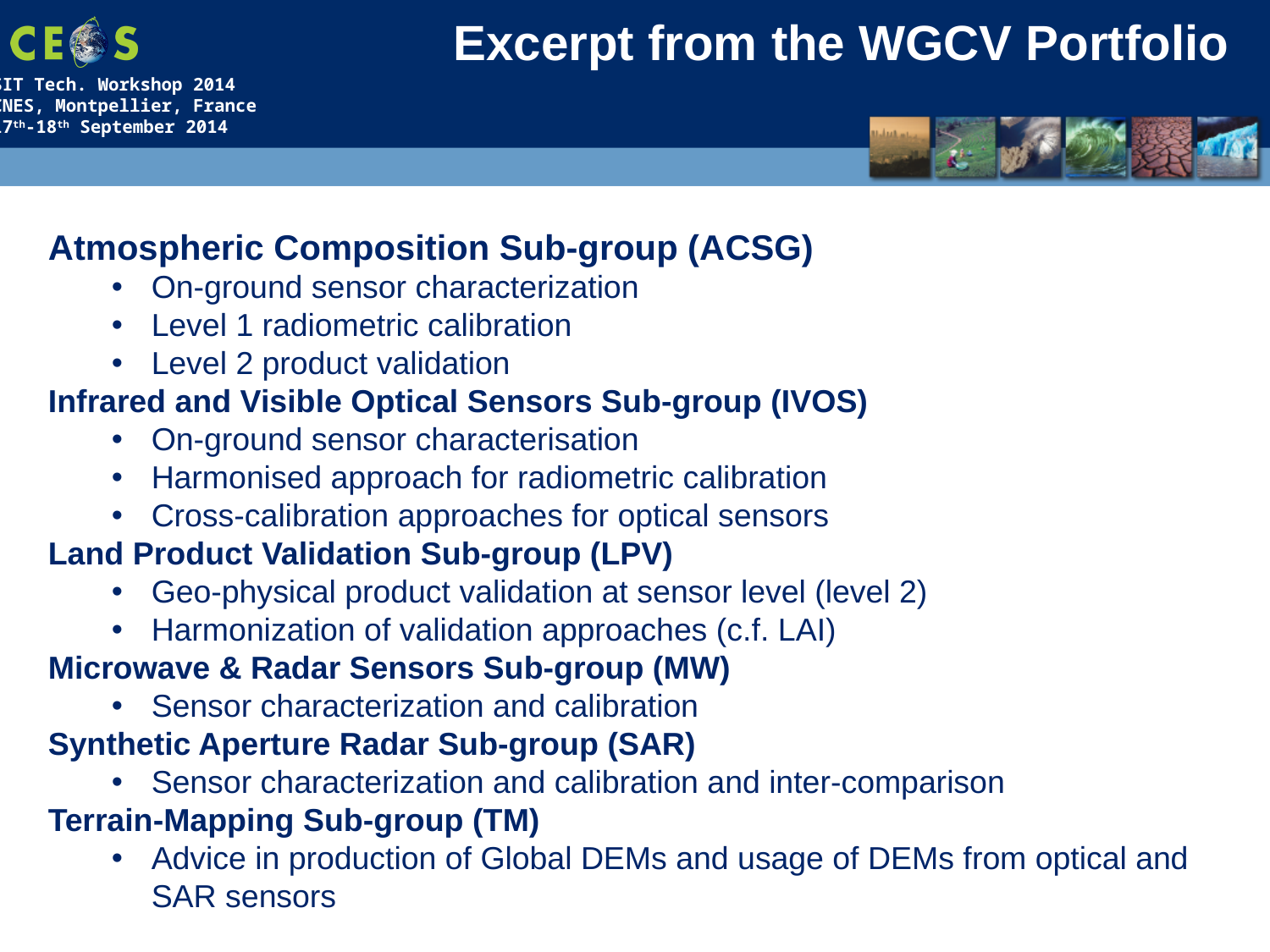

Excerpt from the WGCV Portfolio
Atmospheric Composition Sub-group (ACSG)
On-ground sensor characterization
Level 1 radiometric calibration
Level 2 product validation
Infrared and Visible Optical Sensors Sub-group (IVOS)
On-ground sensor characterisation
Harmonised approach for radiometric calibration
Cross-calibration approaches for optical sensors
Land Product Validation Sub-group (LPV)
Geo-physical product validation at sensor level (level 2)
Harmonization of validation approaches (c.f. LAI)
Microwave & Radar Sensors Sub-group (MW)
Sensor characterization and calibration
Synthetic Aperture Radar Sub-group (SAR)
Sensor characterization and calibration and inter-comparison
Terrain-Mapping Sub-group (TM)
Advice in production of Global DEMs and usage of DEMs from optical and SAR sensors